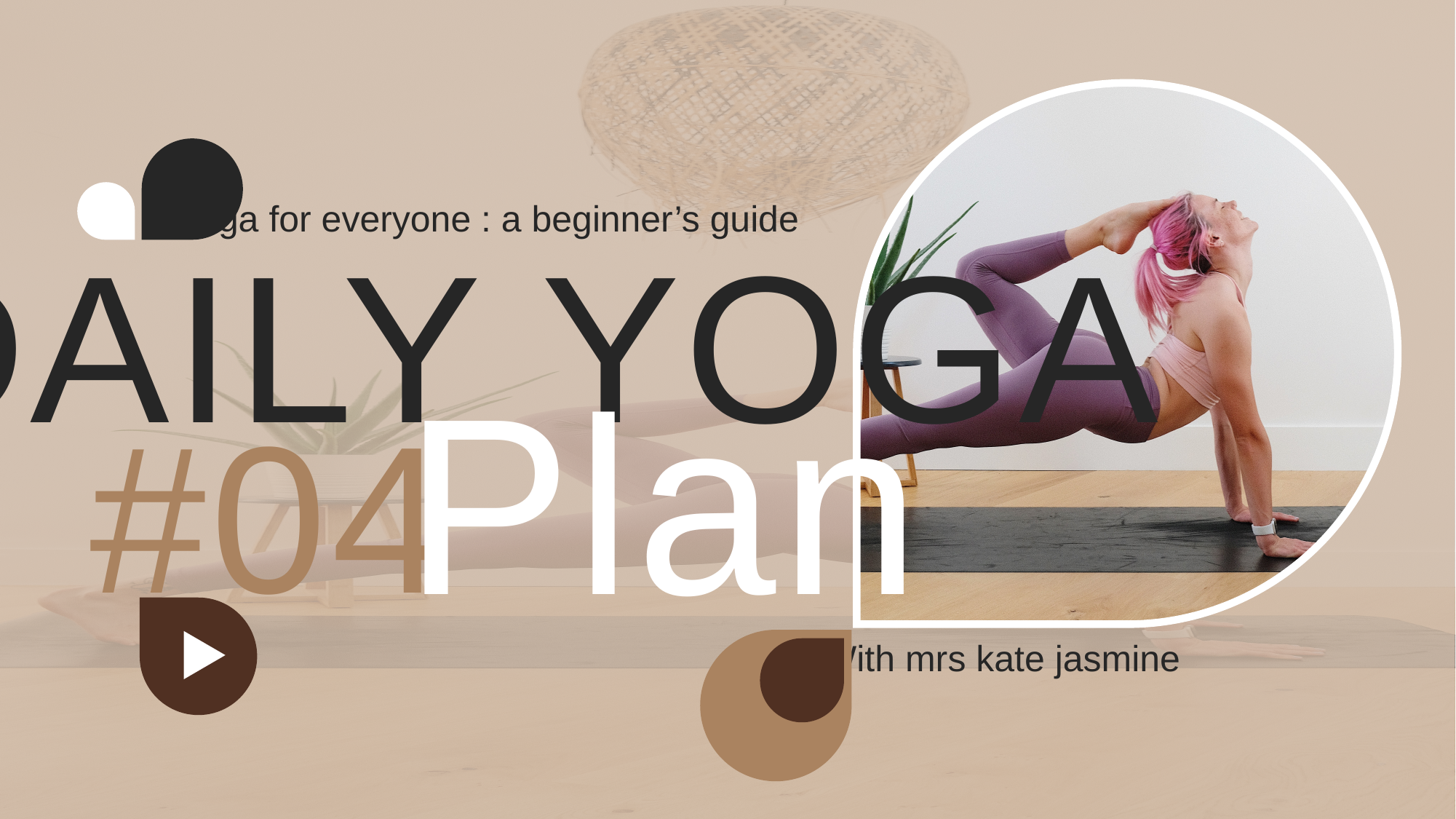

Yoga for everyone : a beginner’s guide
DAILY YOGA
Plan
#04

With mrs kate jasmine